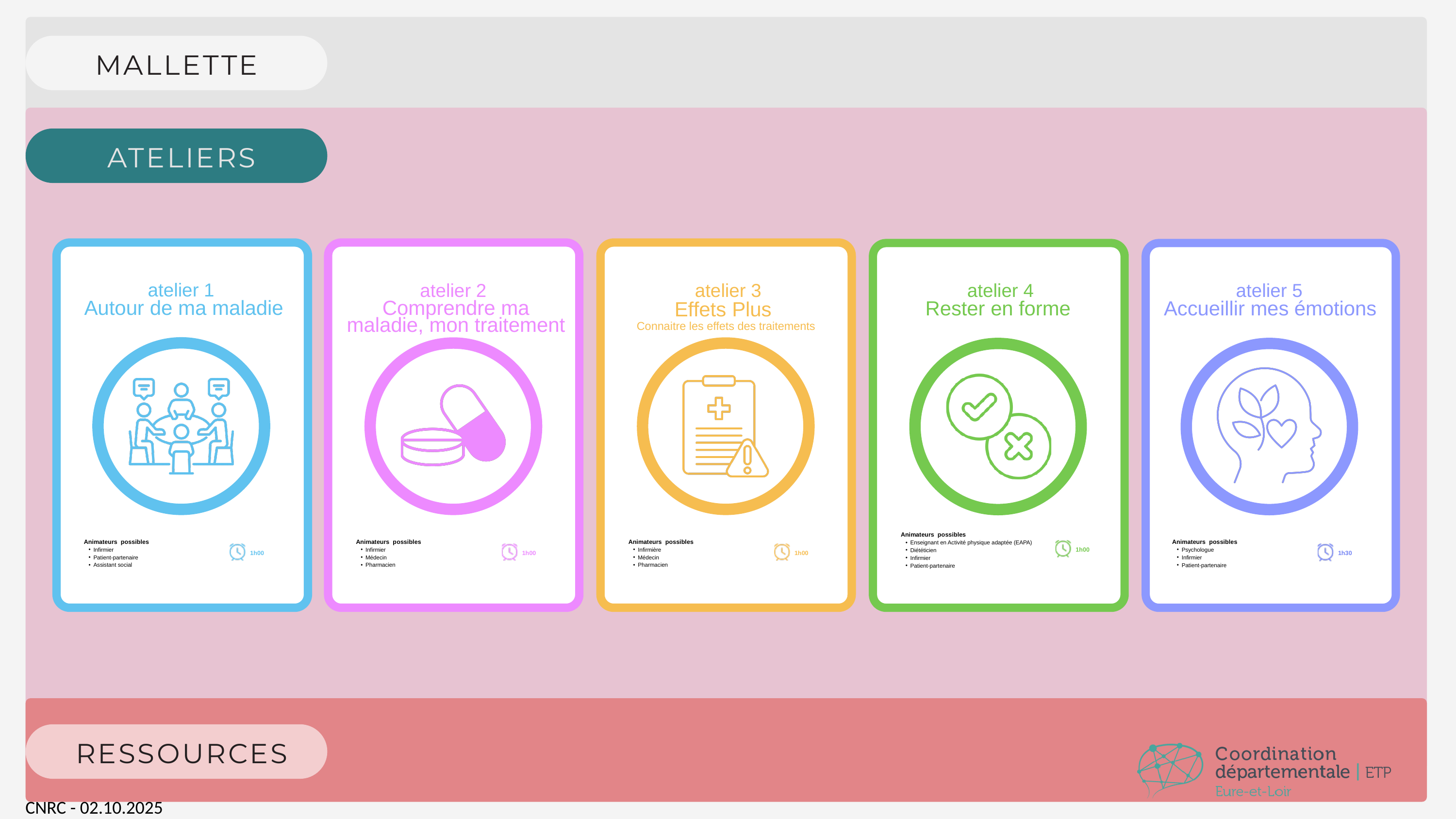

MALLETTE

ATELIERS

atelier 1
Autour de ma maladie

Animateurs  possibles
Infirmier
Patient-partenaire
Assistant social

1h00

atelier 2
Comprendre ma maladie, mon traitement

Animateurs  possibles
Infirmier
Médecin
Pharmacien

1h00

atelier 3
Effets Plus
Connaitre les effets des traitements

Animateurs  possibles
Infirmière
Médecin
Pharmacien

1h00

atelier 4
Rester en forme

Animateurs  possibles
Enseignant en Activité physique adaptée (EAPA)
Diététicien
Infirmier
Patient-partenaire

1h00

atelier 5
Accueillir mes émotions

Animateurs  possibles
Psychologue
Infirmier
Patient-partenaire

1h30

RESSOURCES

CNRC - 02.10.2025